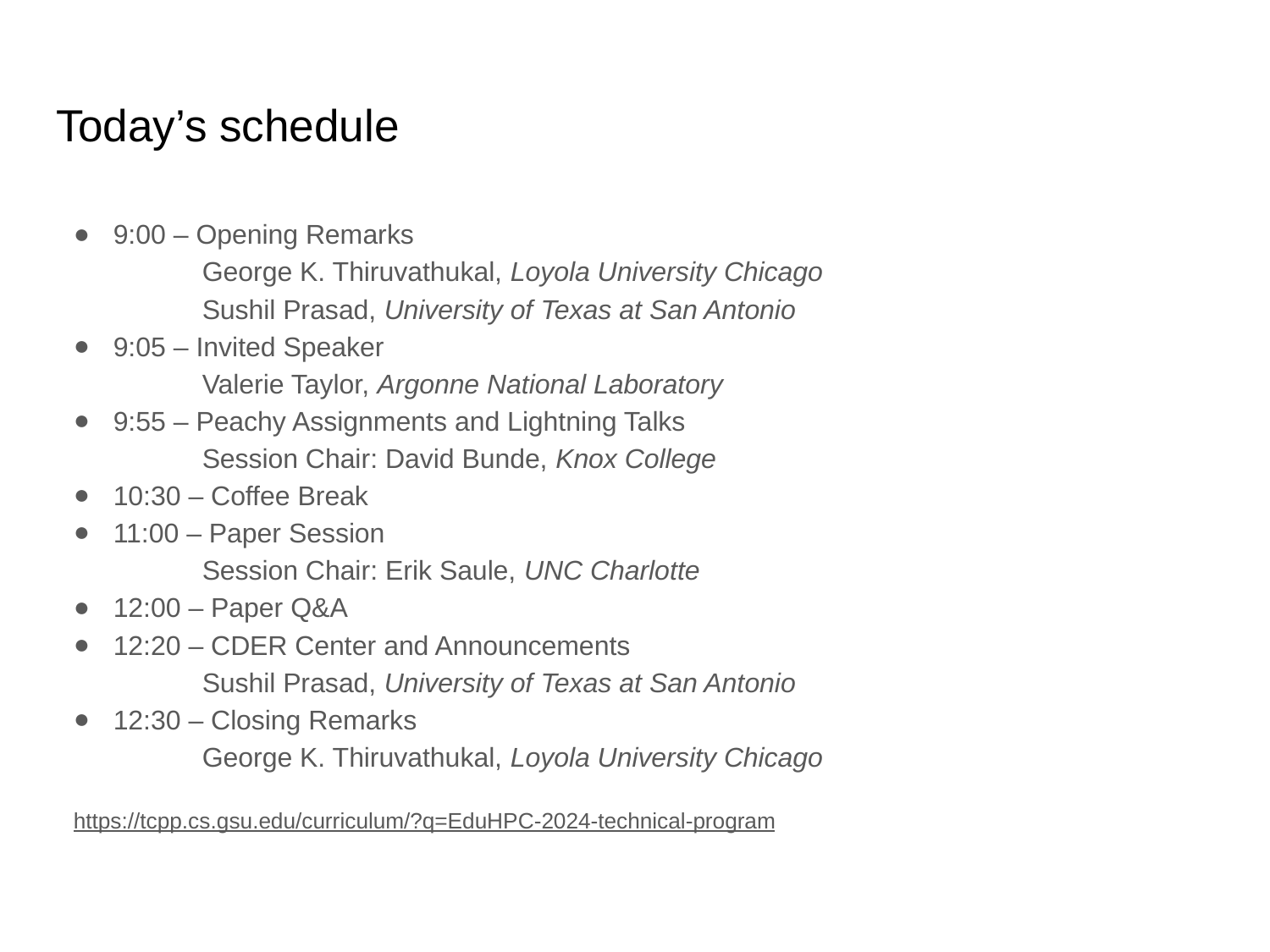

# Today’s schedule
9:00 – Opening Remarks
	George K. Thiruvathukal, Loyola University Chicago
	Sushil Prasad, University of Texas at San Antonio
9:05 – Invited Speaker
	Valerie Taylor, Argonne National Laboratory
9:55 – Peachy Assignments and Lightning Talks
	Session Chair: David Bunde, Knox College
10:30 – Coffee Break
11:00 – Paper Session
	Session Chair: Erik Saule, UNC Charlotte
12:00 – Paper Q&A
12:20 – CDER Center and Announcements
	Sushil Prasad, University of Texas at San Antonio
12:30 – Closing Remarks
	George K. Thiruvathukal, Loyola University Chicago

https://tcpp.cs.gsu.edu/curriculum/?q=EduHPC-2024-technical-program